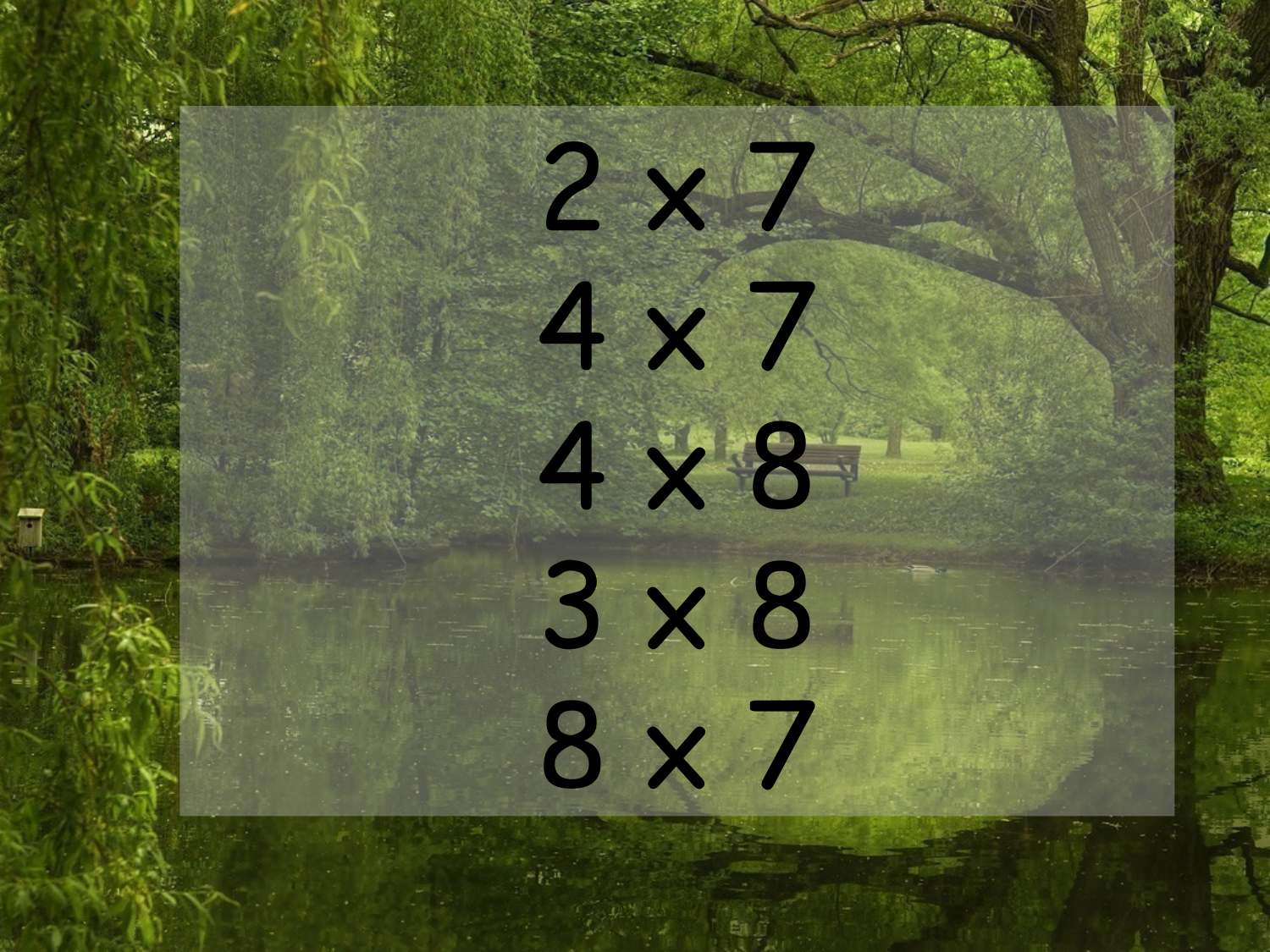

2 x 7
4 x 7
4 x 8
3 x 8
8 x 7